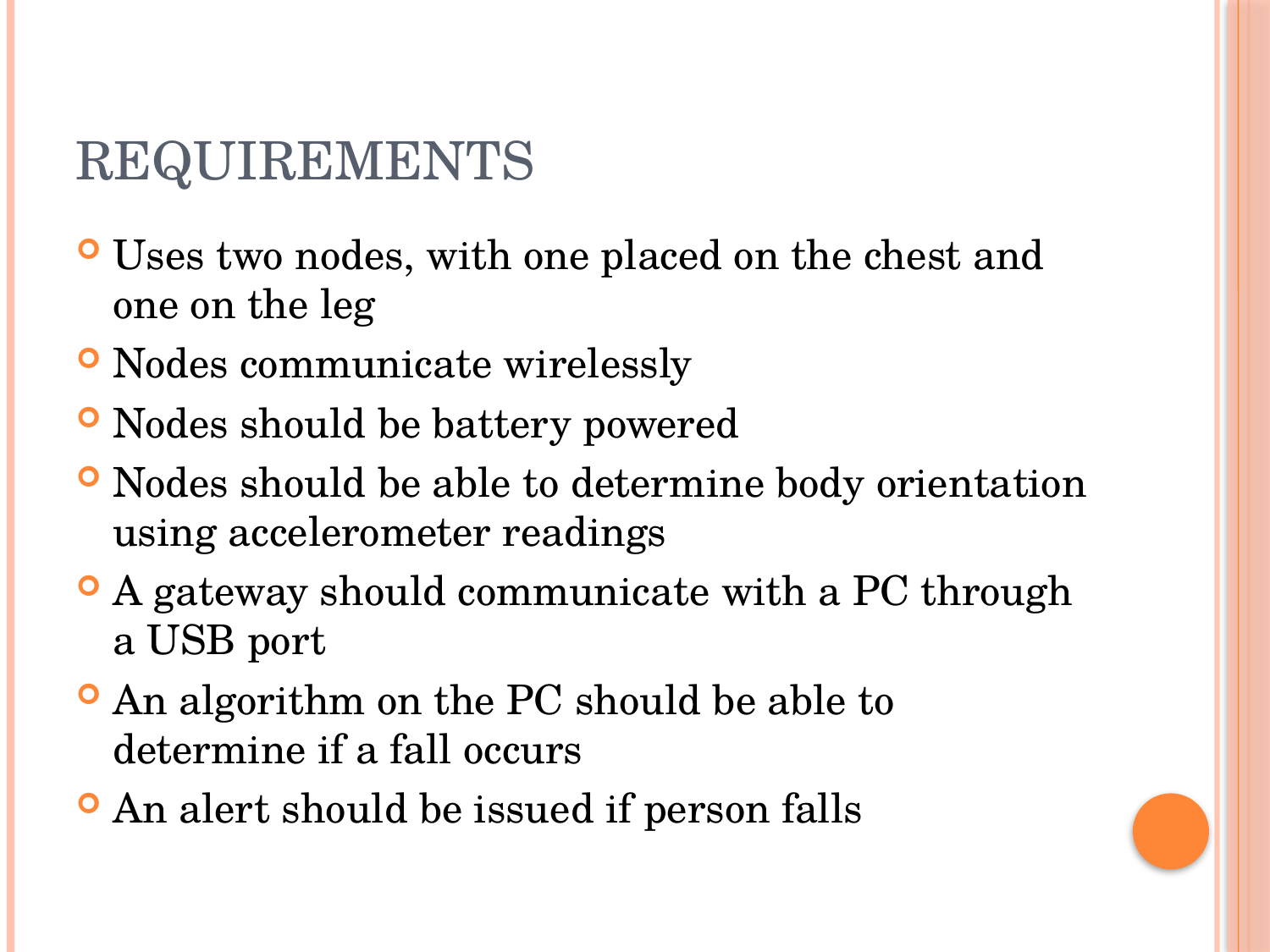

# Requirements
Uses two nodes, with one placed on the chest and one on the leg
Nodes communicate wirelessly
Nodes should be battery powered
Nodes should be able to determine body orientation using accelerometer readings
A gateway should communicate with a PC through a USB port
An algorithm on the PC should be able to determine if a fall occurs
An alert should be issued if person falls